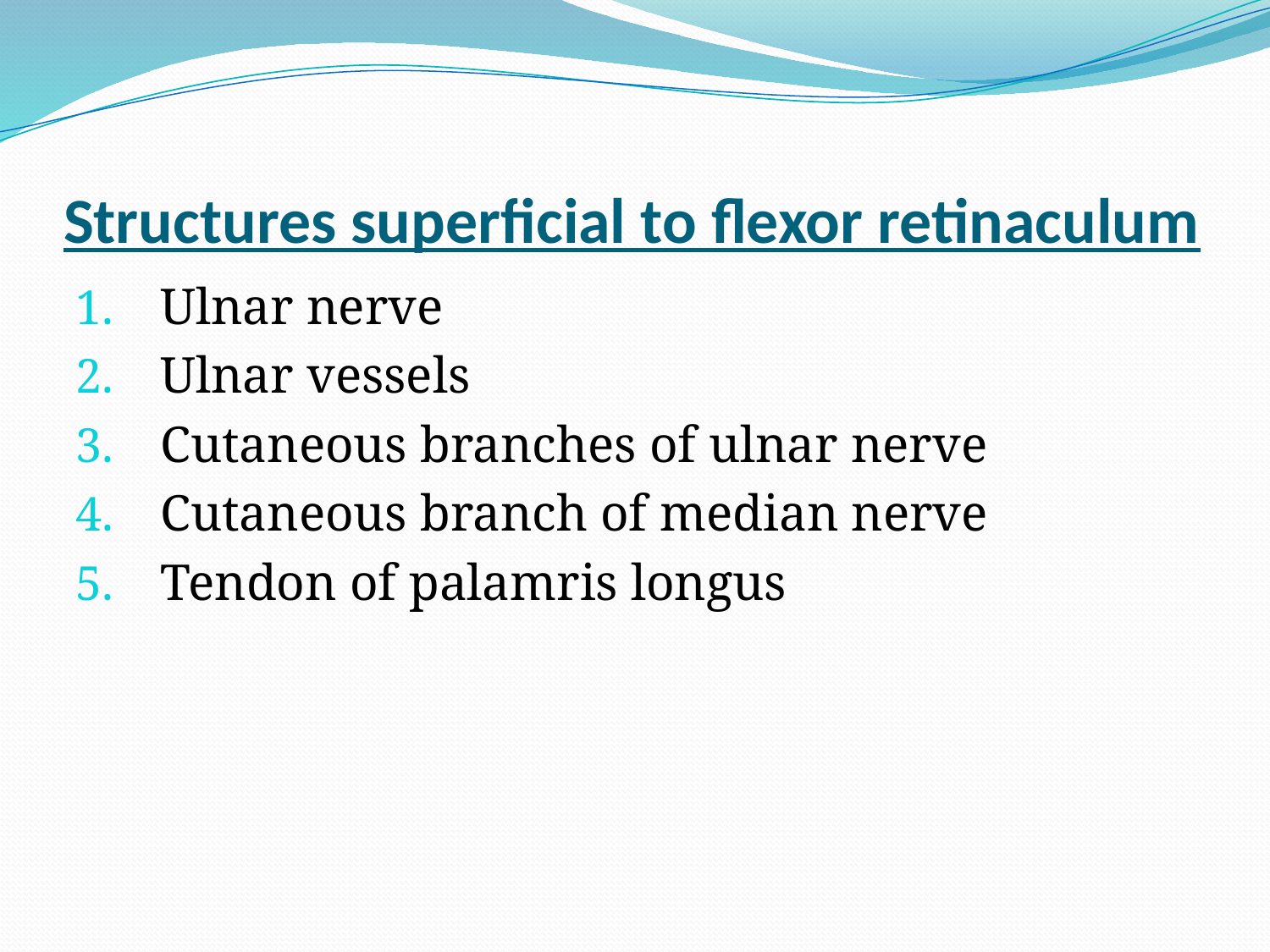

# Structures superficial to flexor retinaculum
Ulnar nerve
Ulnar vessels
Cutaneous branches of ulnar nerve
Cutaneous branch of median nerve
Tendon of palamris longus